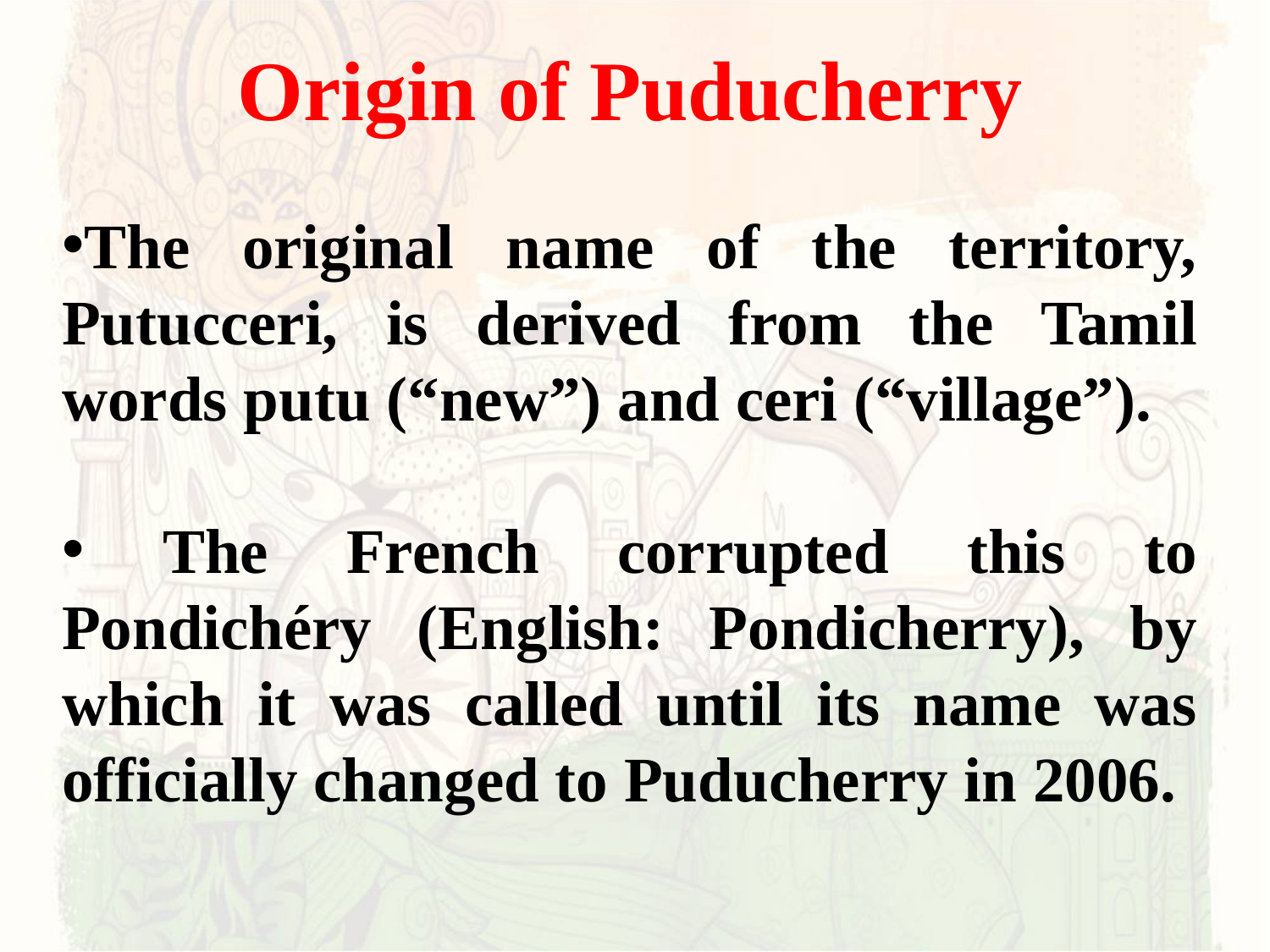

Origin of Puducherry

The original name of the territory, Putucceri, is derived from the Tamil words putu (“new”) and ceri (“village”).

 The French corrupted this to Pondichéry (English: Pondicherry), by which it was called until its name was officially changed to Puducherry in 2006.